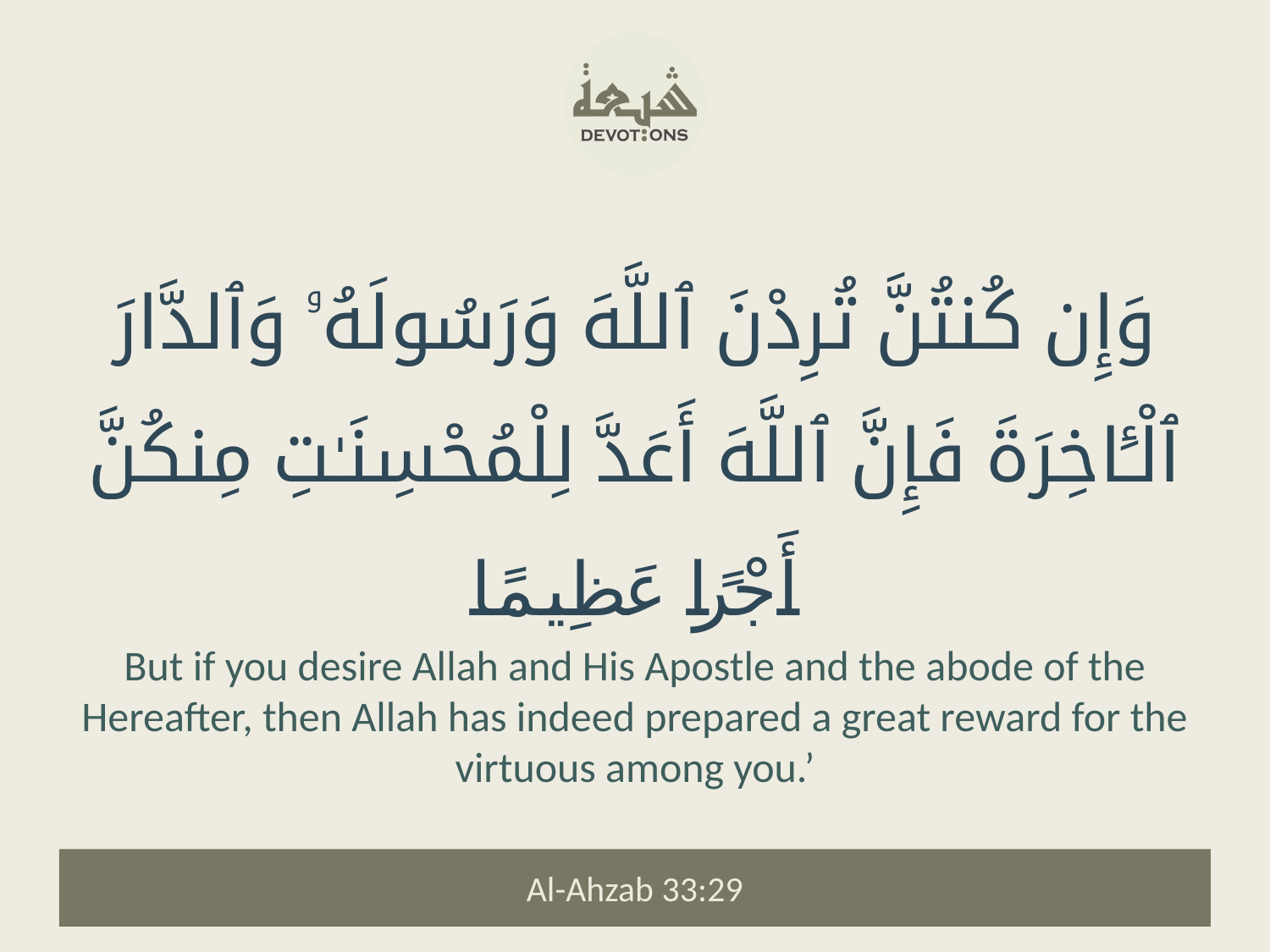

وَإِن كُنتُنَّ تُرِدْنَ ٱللَّهَ وَرَسُولَهُۥ وَٱلدَّارَ ٱلْـَٔاخِرَةَ فَإِنَّ ٱللَّهَ أَعَدَّ لِلْمُحْسِنَـٰتِ مِنكُنَّ أَجْرًا عَظِيمًا
But if you desire Allah and His Apostle and the abode of the Hereafter, then Allah has indeed prepared a great reward for the virtuous among you.’
Al-Ahzab 33:29